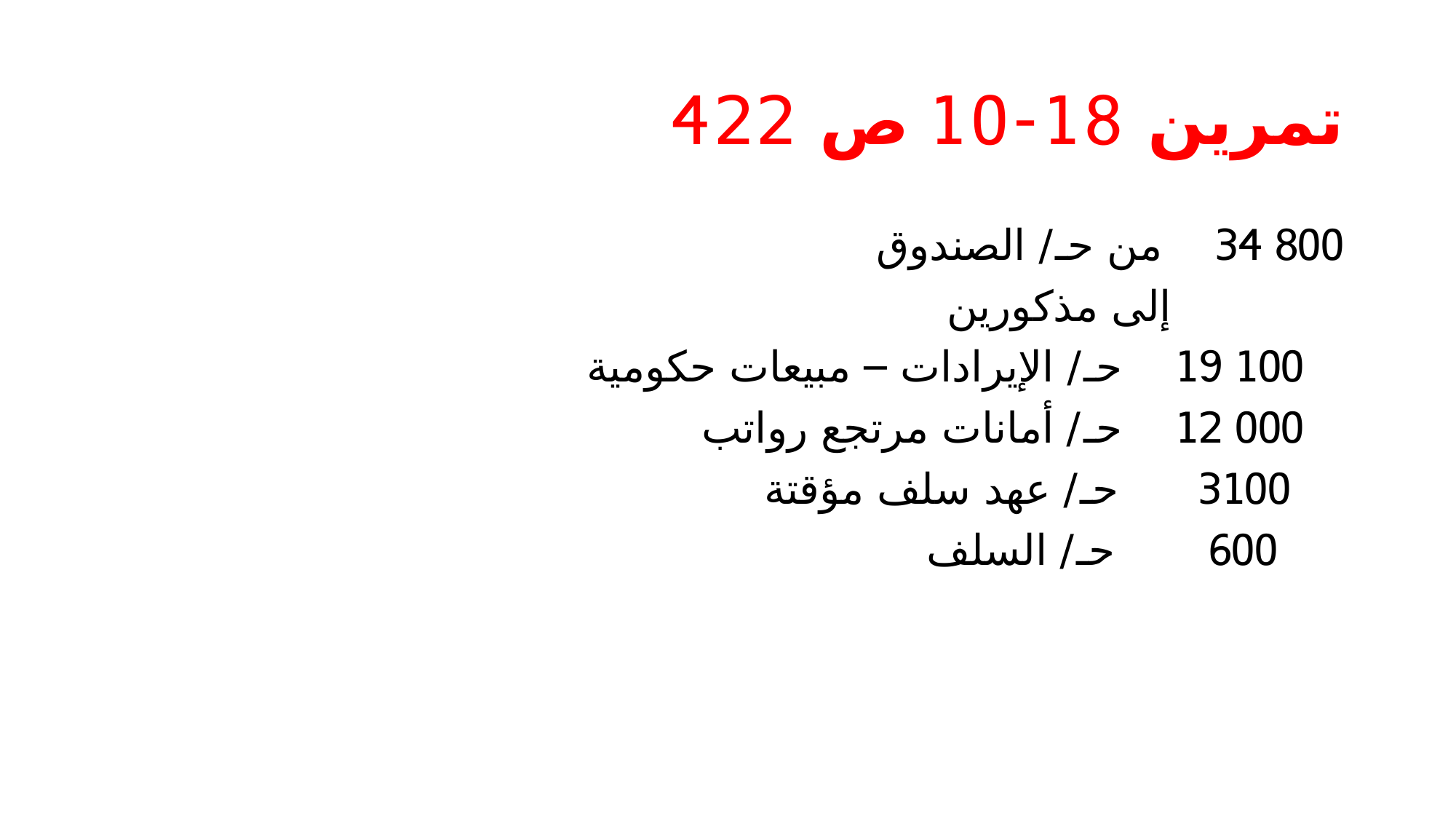

# تمرين 18-10 ص 422
800 34    من حـ/ الصندوق
             إلى مذكورين
   100 19    حـ/ الإيرادات – مبيعات حكومية
   000 12    حـ/ أمانات مرتجع رواتب
    3100      حـ/ عهد سلف مؤقتة
     600       حـ/ السلف